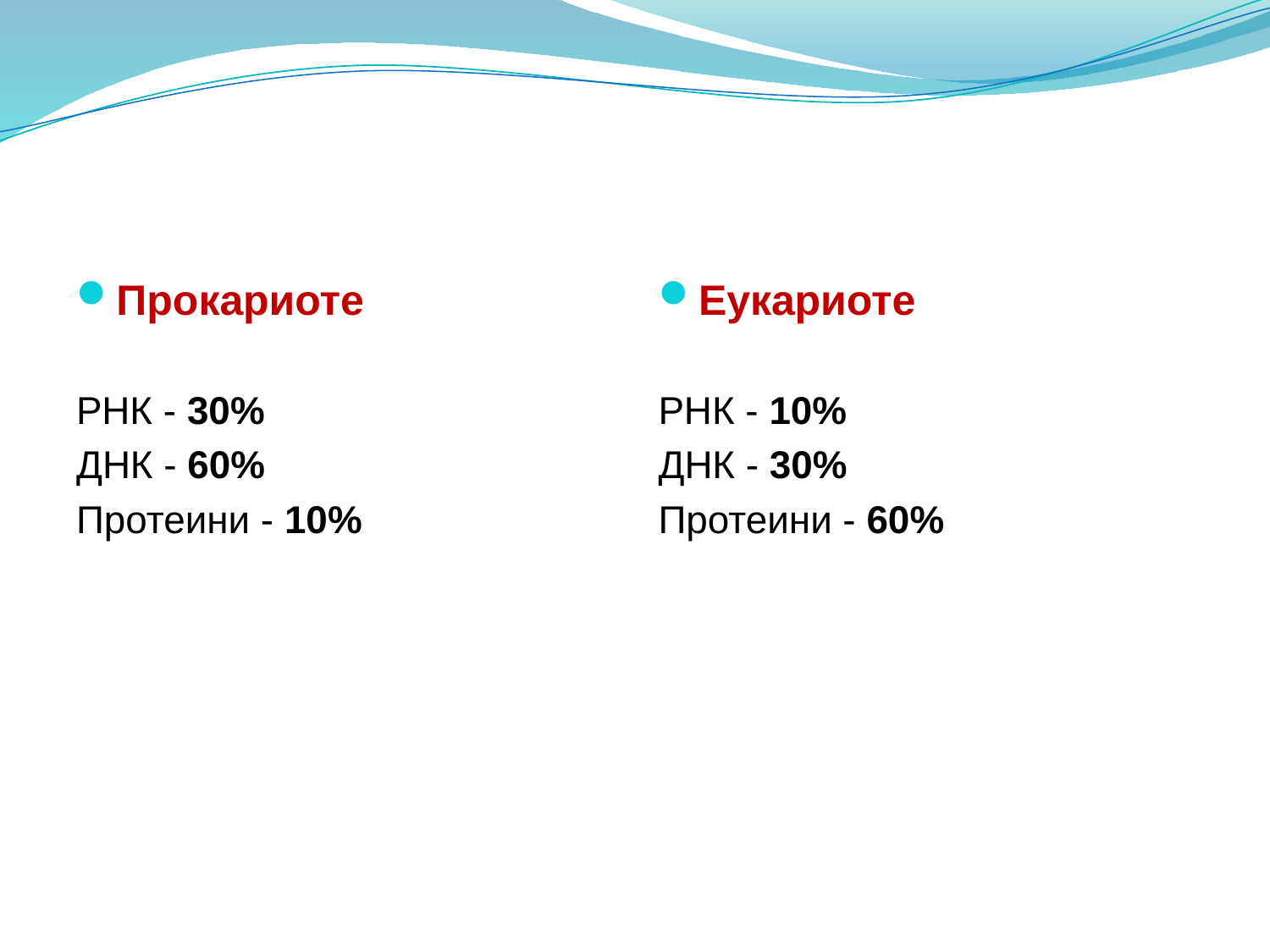

Прокариоте

РНК - 30%
ДНК - 60%
Протеини - 10%
Еукариоте

РНК - 10%
ДНК - 30%
Протеини - 60%